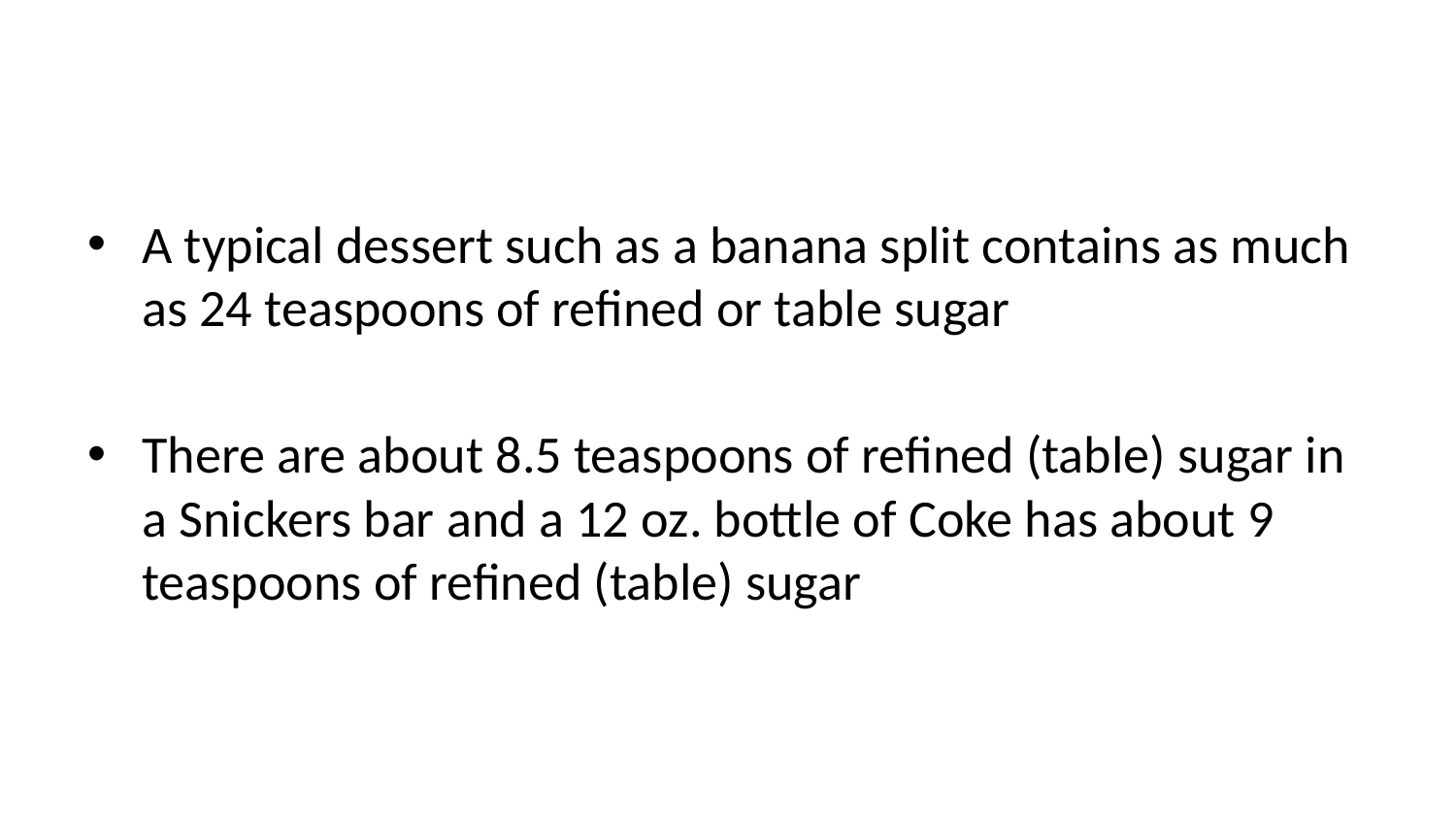

A typical dessert such as a banana split contains as much as 24 teaspoons of refined or table sugar

There are about 8.5 teaspoons of refined (table) sugar in a Snickers bar and a 12 oz. bottle of Coke has about 9 teaspoons of refined (table) sugar